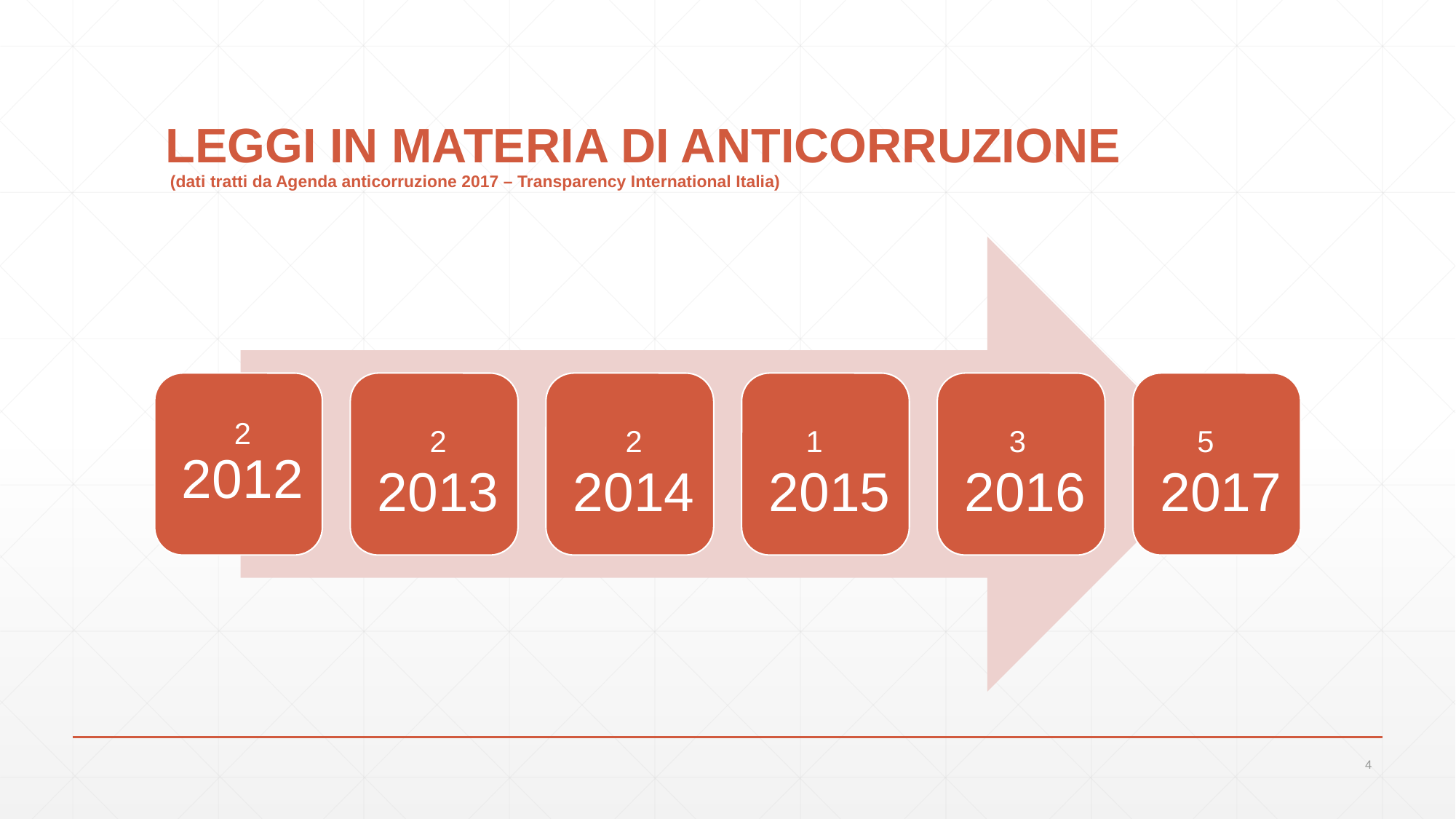

# LEGGI IN MATERIA DI ANTICORRUZIONE (dati tratti da Agenda anticorruzione 2017 – Transparency International Italia)
2 2012
2 2013
2 2014
1   2015
3  2016
5   2017
4